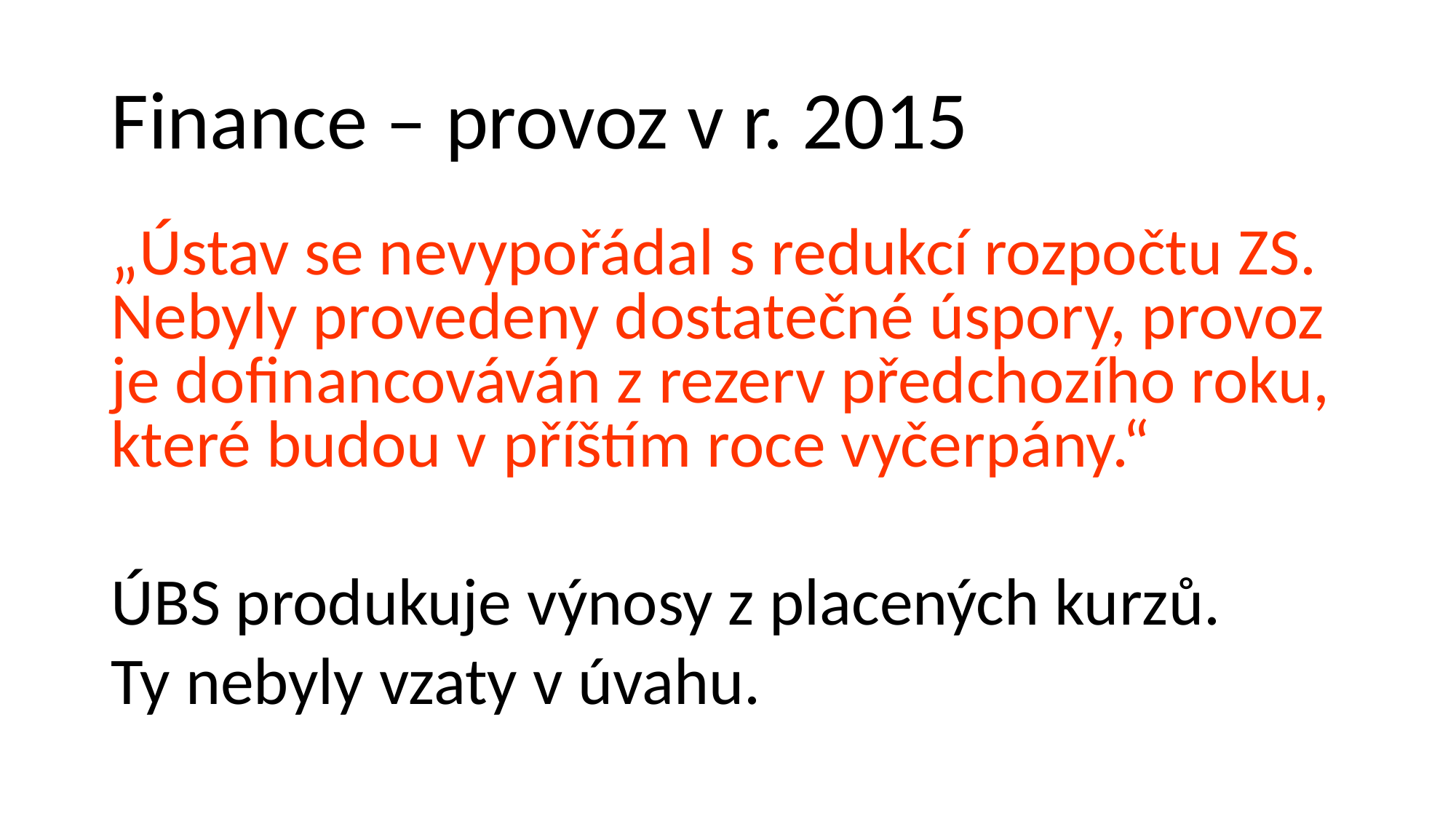

# Finance – provoz v r. 2015
„Ústav se nevypořádal s redukcí rozpočtu ZS. Nebyly provedeny dostatečné úspory, provoz je dofinancováván z rezerv předchozího roku, které budou v příštím roce vyčerpány.“

ÚBS produkuje výnosy z placených kurzů.
Ty nebyly vzaty v úvahu.